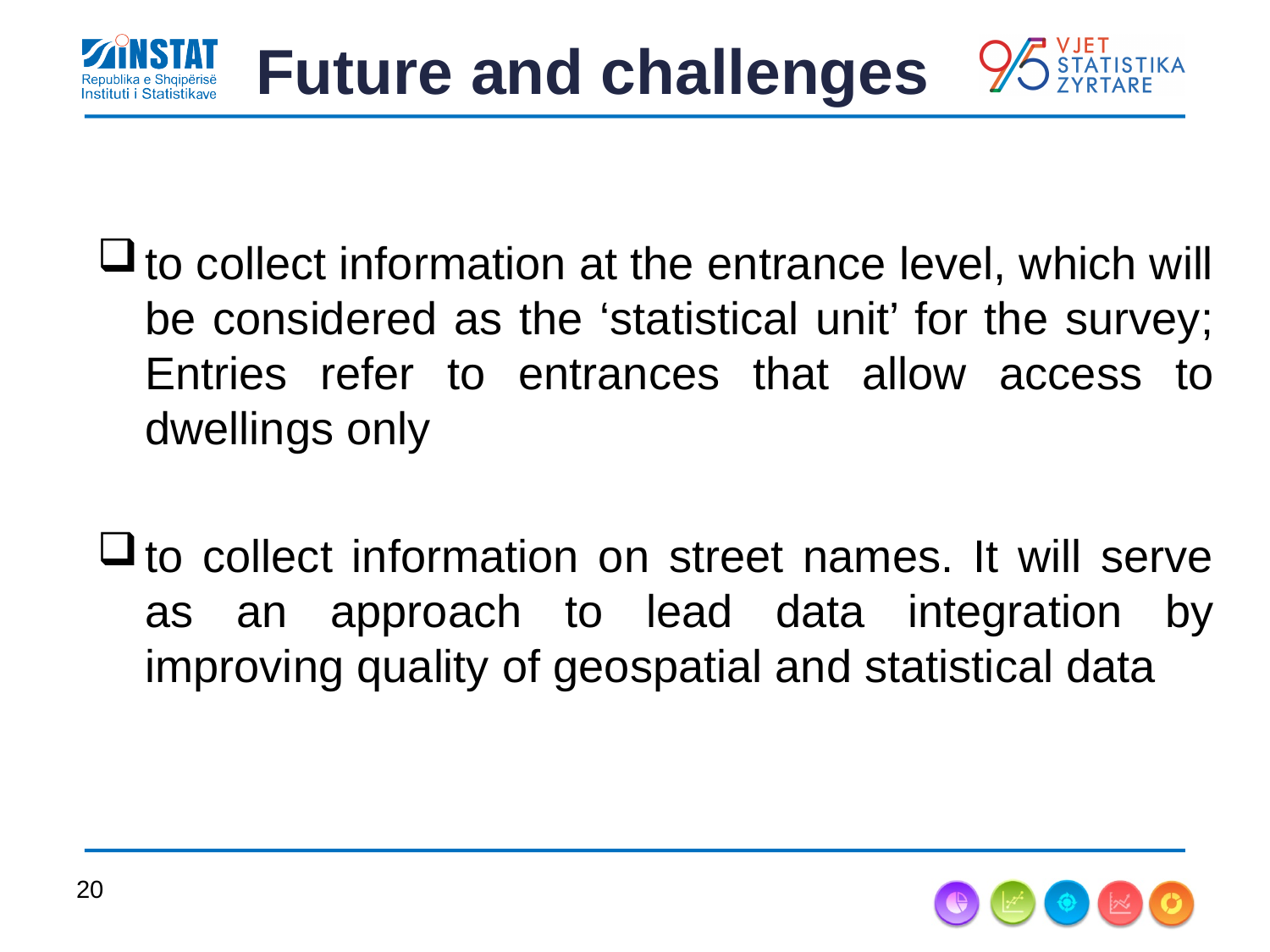

# Future and challenges
to collect information at the entrance level, which will be considered as the ‘statistical unit’ for the survey; Entries refer to entrances that allow access to dwellings only

to collect information on street names. It will serve as an approach to lead data integration by improving quality of geospatial and statistical data

20